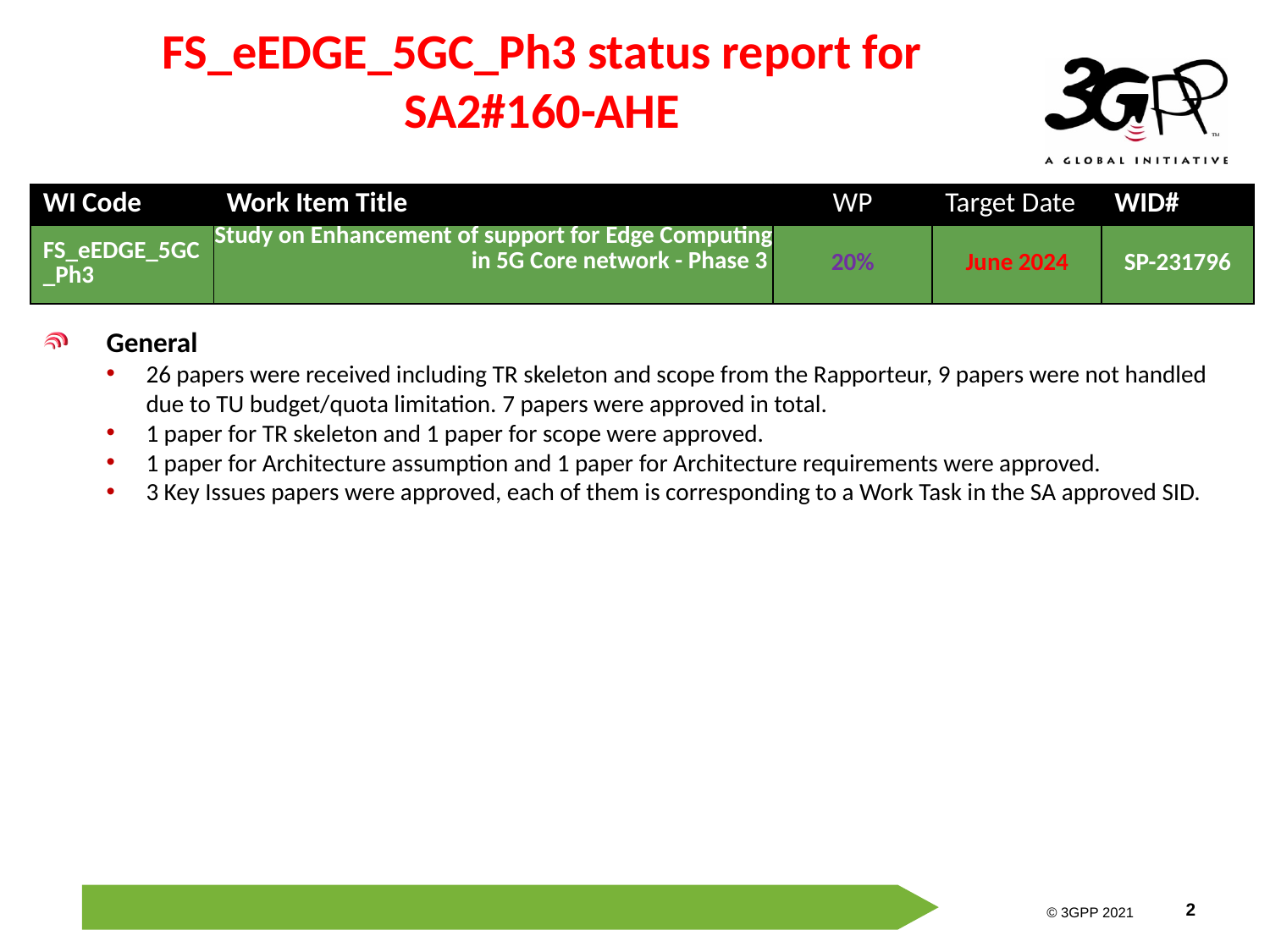

# FS_eEDGE_5GC_Ph3 status report for SA2#160-AHE
| WI Code | Work Item Title | WP | Target Date | WID# |
| --- | --- | --- | --- | --- |
| FS\_eEDGE\_5GC\_Ph3 | Study on Enhancement of support for Edge Computing in 5G Core network - Phase 3 | 20% | June 2024 | SP-231796 |
General
26 papers were received including TR skeleton and scope from the Rapporteur, 9 papers were not handled due to TU budget/quota limitation. 7 papers were approved in total.
1 paper for TR skeleton and 1 paper for scope were approved.
1 paper for Architecture assumption and 1 paper for Architecture requirements were approved.
3 Key Issues papers were approved, each of them is corresponding to a Work Task in the SA approved SID.